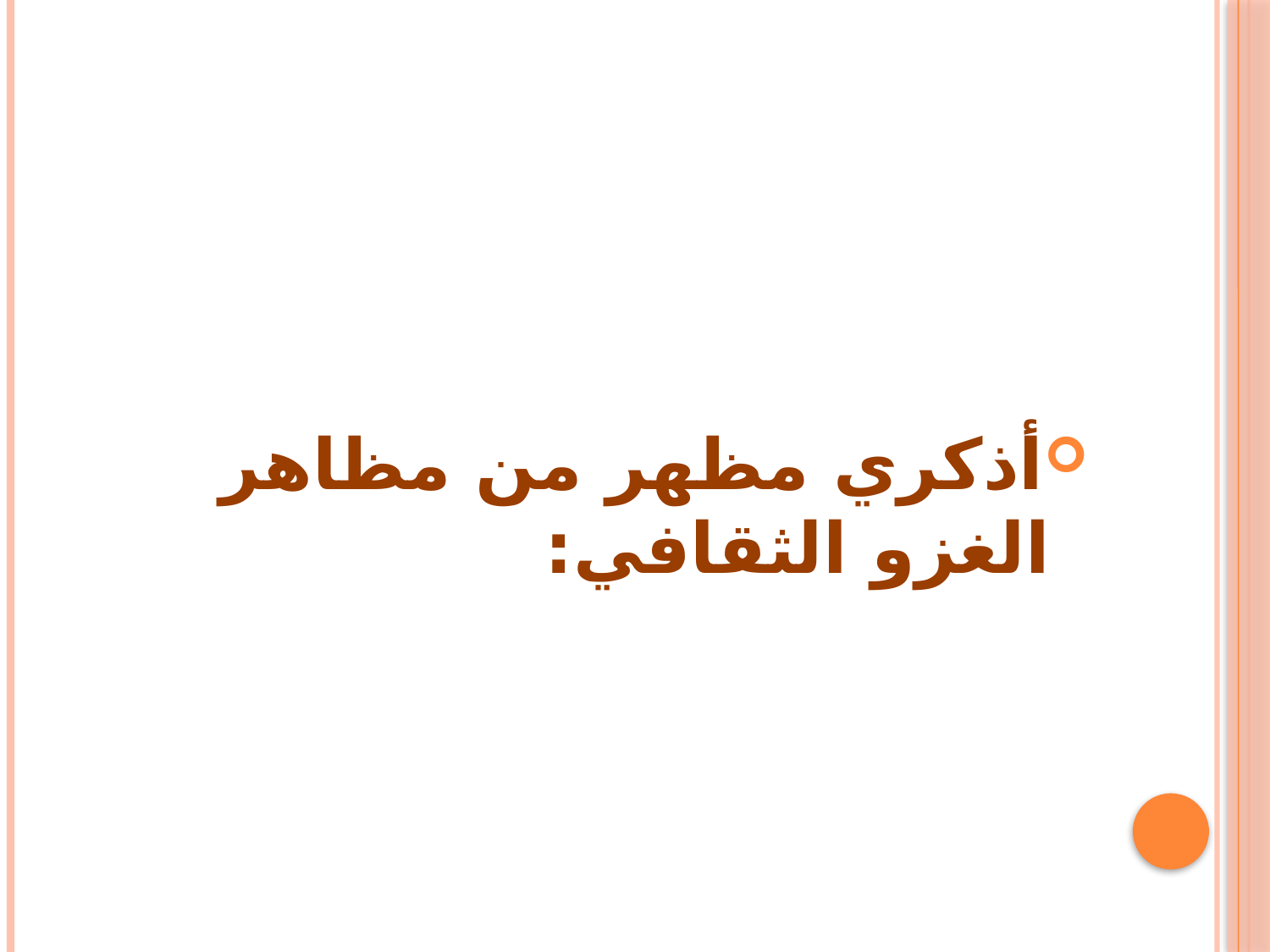

#

أذكري مظهر من مظاهر الغزو الثقافي: